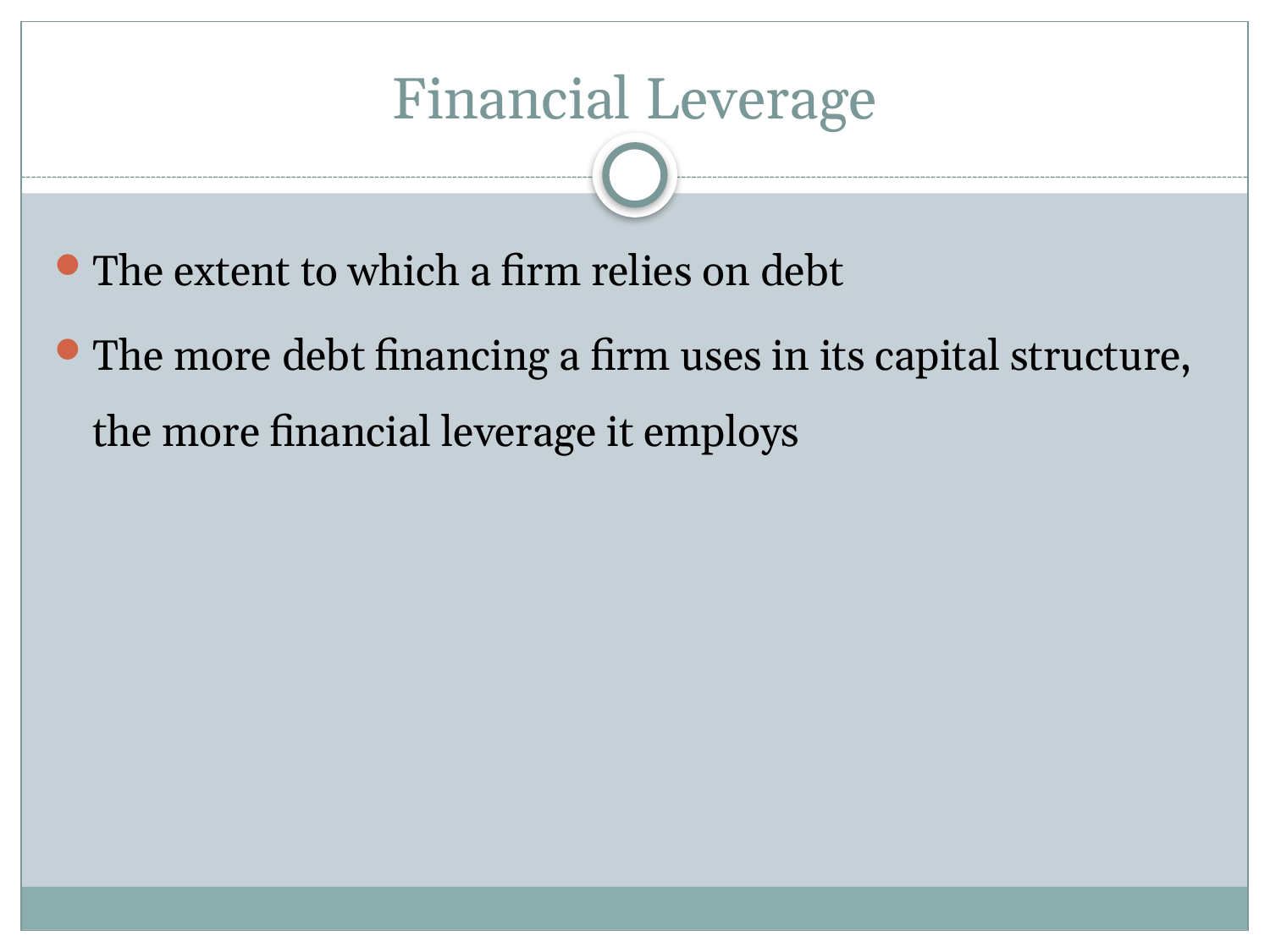

# Financial Leverage
The extent to which a firm relies on debt
The more debt financing a firm uses in its capital structure, the more financial leverage it employs